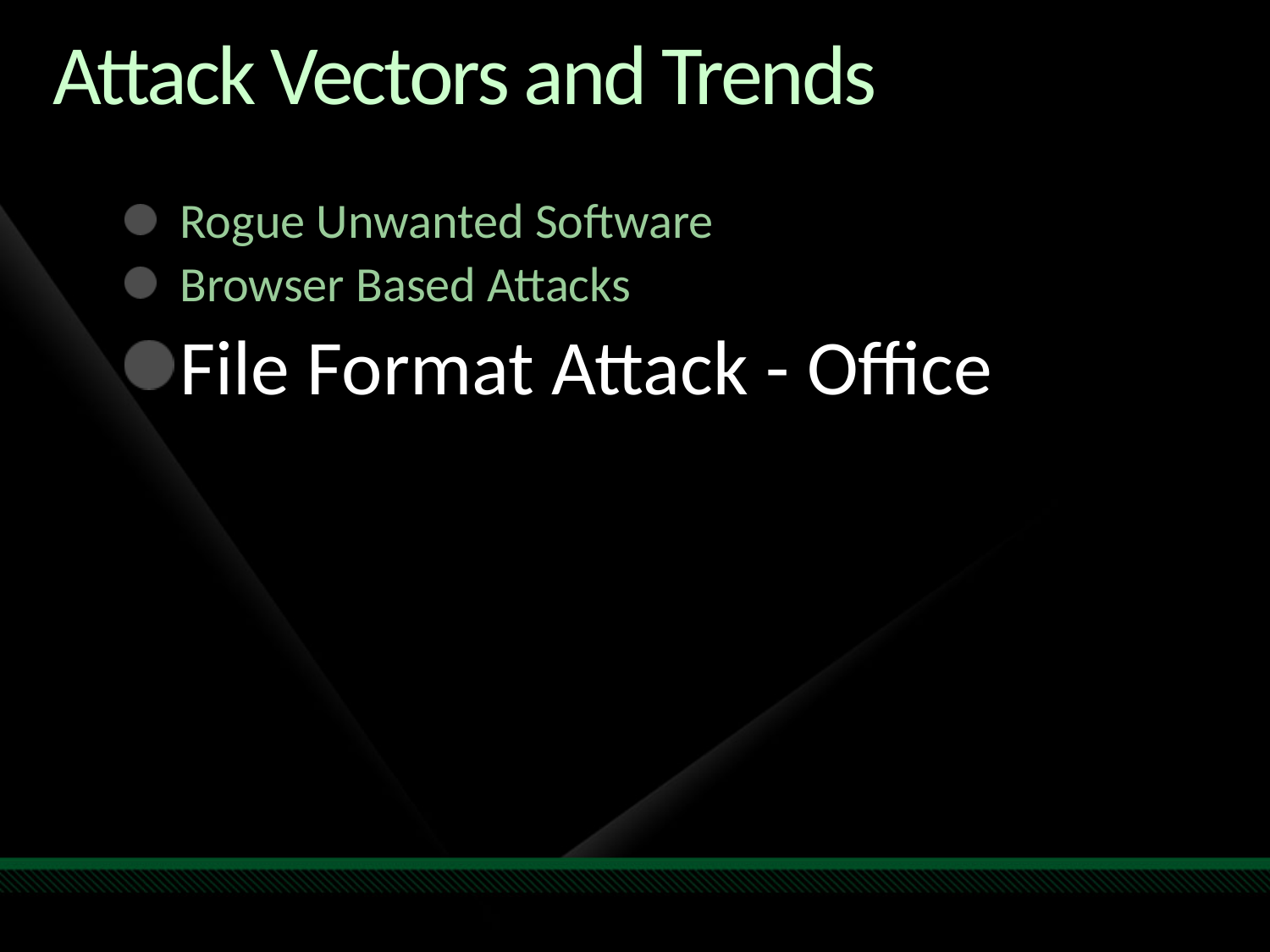

# Attack Vectors and Trends
Rogue Unwanted Software
Browser Based Attacks
File Format Attack - Office